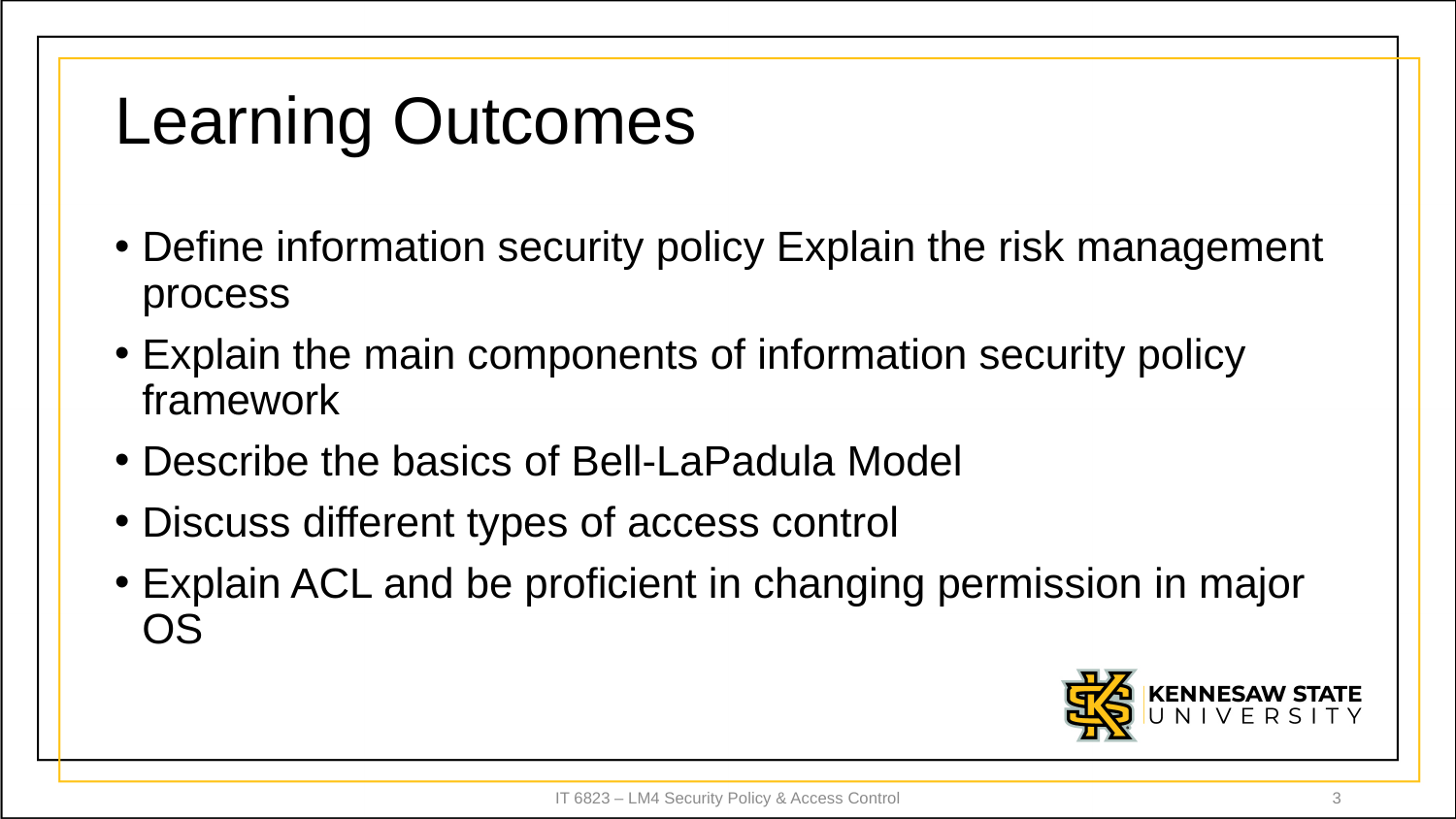

# Learning Outcomes
Define information security policy Explain the risk management process
Explain the main components of information security policy framework
Describe the basics of Bell-LaPadula Model
Discuss different types of access control
Explain ACL and be proficient in changing permission in major OS
IT 6823 – LM4 Security Policy & Access Control
3